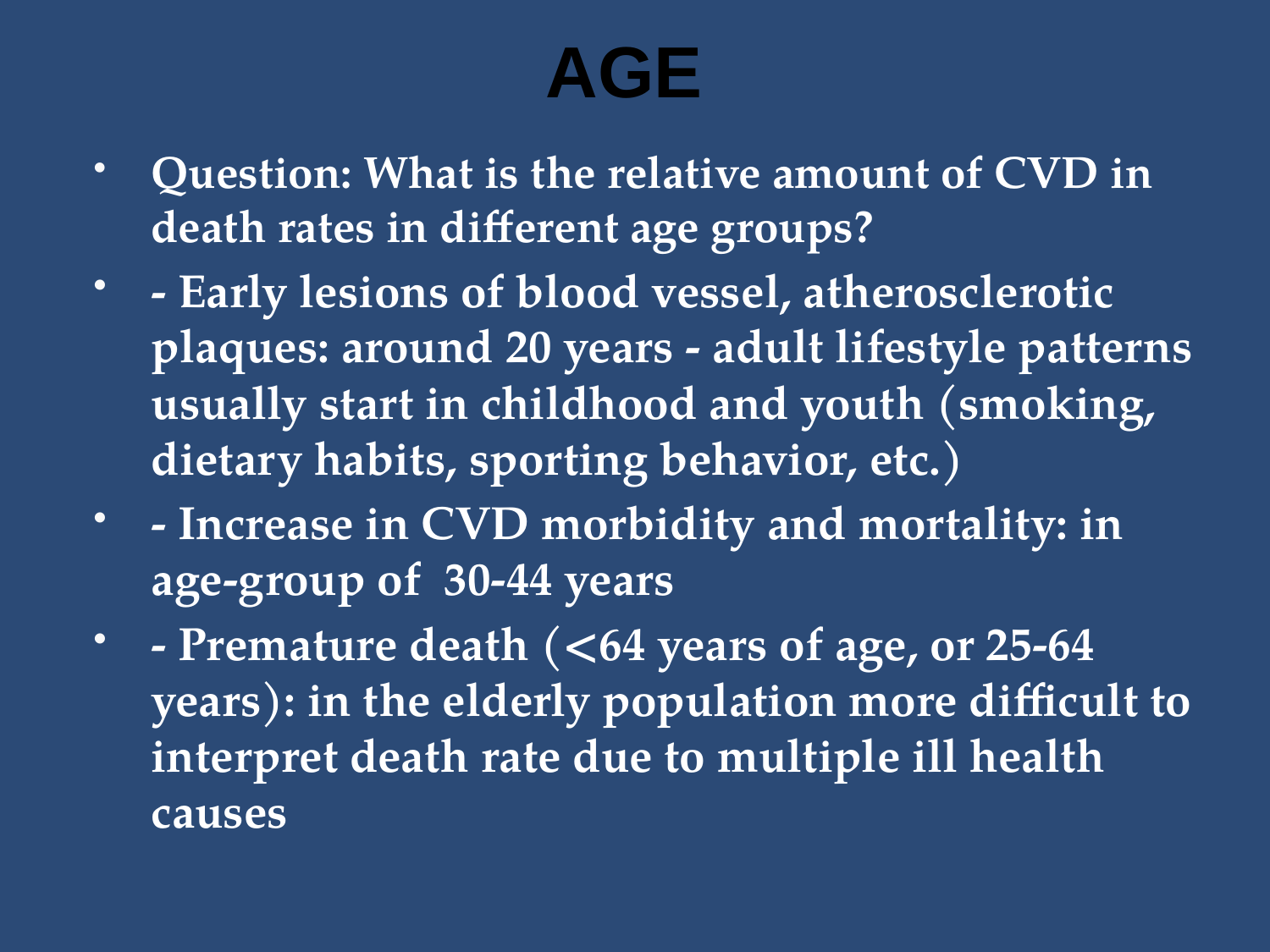

# AGE
Question: What is the relative amount of CVD in death rates in different age groups?
- Early lesions of blood vessel, atherosclerotic plaques: around 20 years - adult lifestyle patterns usually start in childhood and youth (smoking, dietary habits, sporting behavior, etc.)
- Increase in CVD morbidity and mortality: in age-group of  30-44 years
- Premature death (<64 years of age, or 25-64 years): in the elderly population more difficult to interpret death rate due to multiple ill health causes